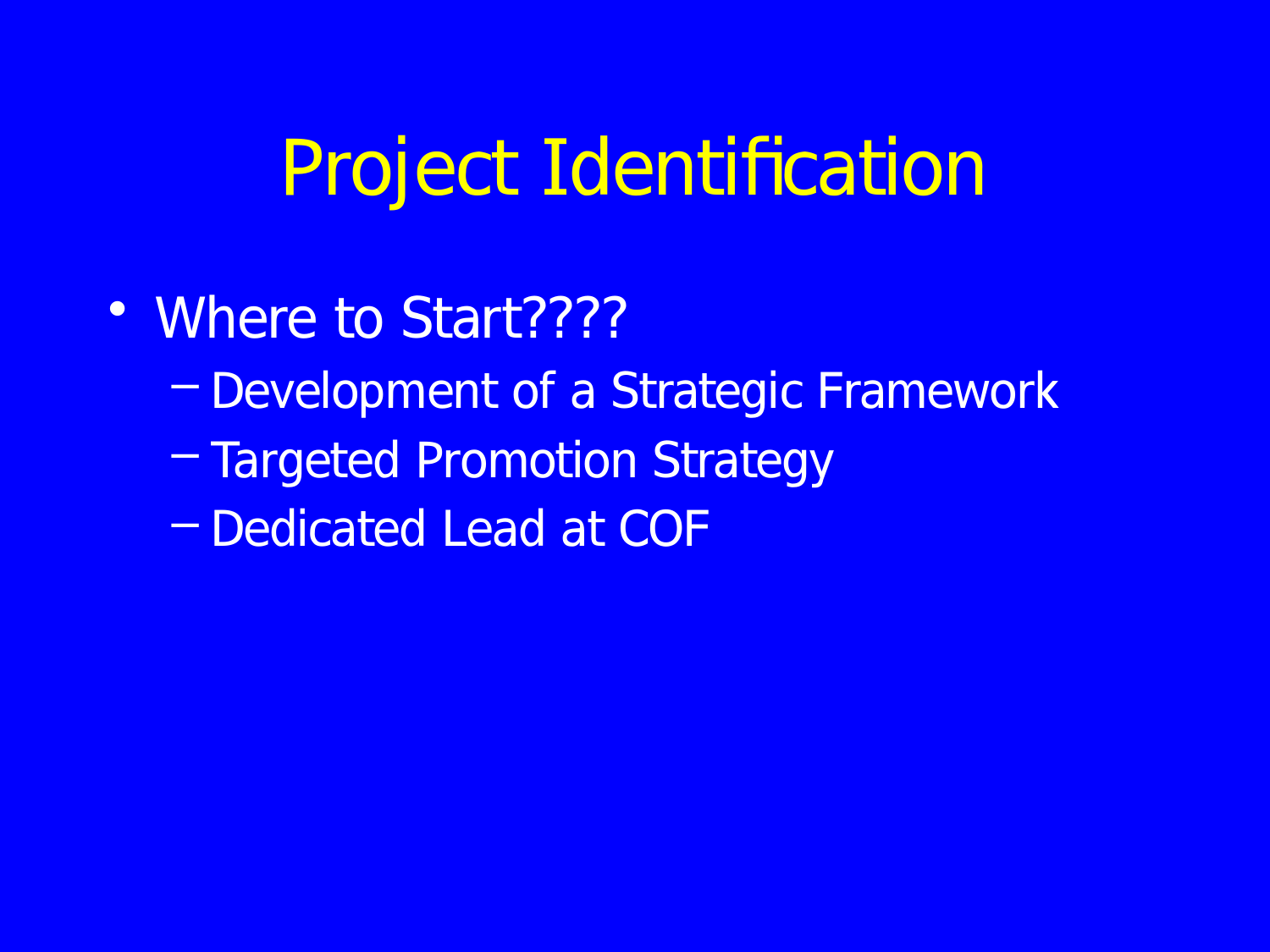

# Project Identification
Where to Start????
Development of a Strategic Framework
Targeted Promotion Strategy
Dedicated Lead at COF